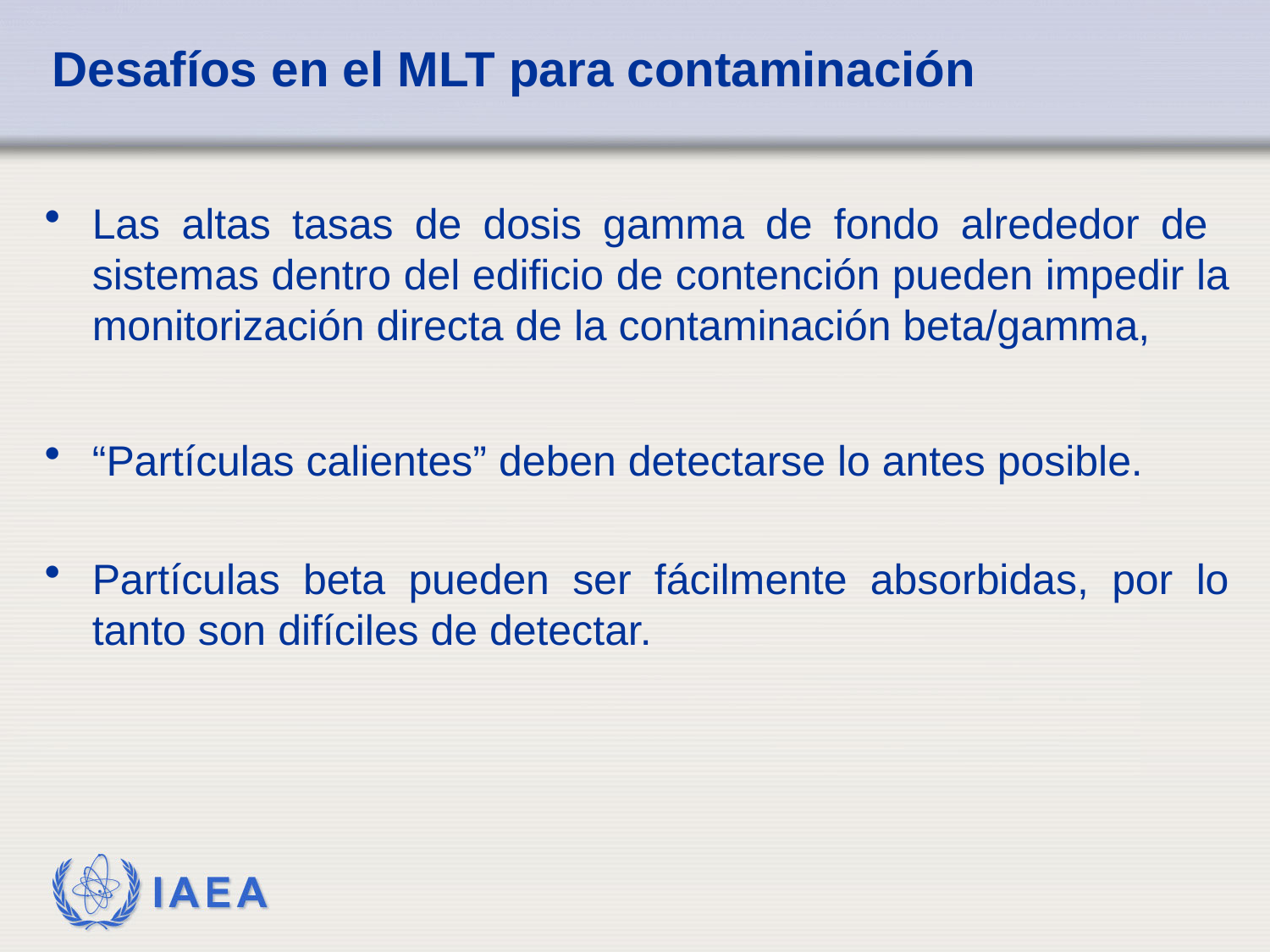

# Desafíos en el MLT para contaminación
Las altas tasas de dosis gamma de fondo alrededor de  sistemas dentro del edificio de contención pueden impedir la monitorización directa de la contaminación beta/gamma,

“Partículas calientes” deben detectarse lo antes posible.

Partículas beta pueden ser fácilmente absorbidas, por lo tanto son difíciles de detectar.